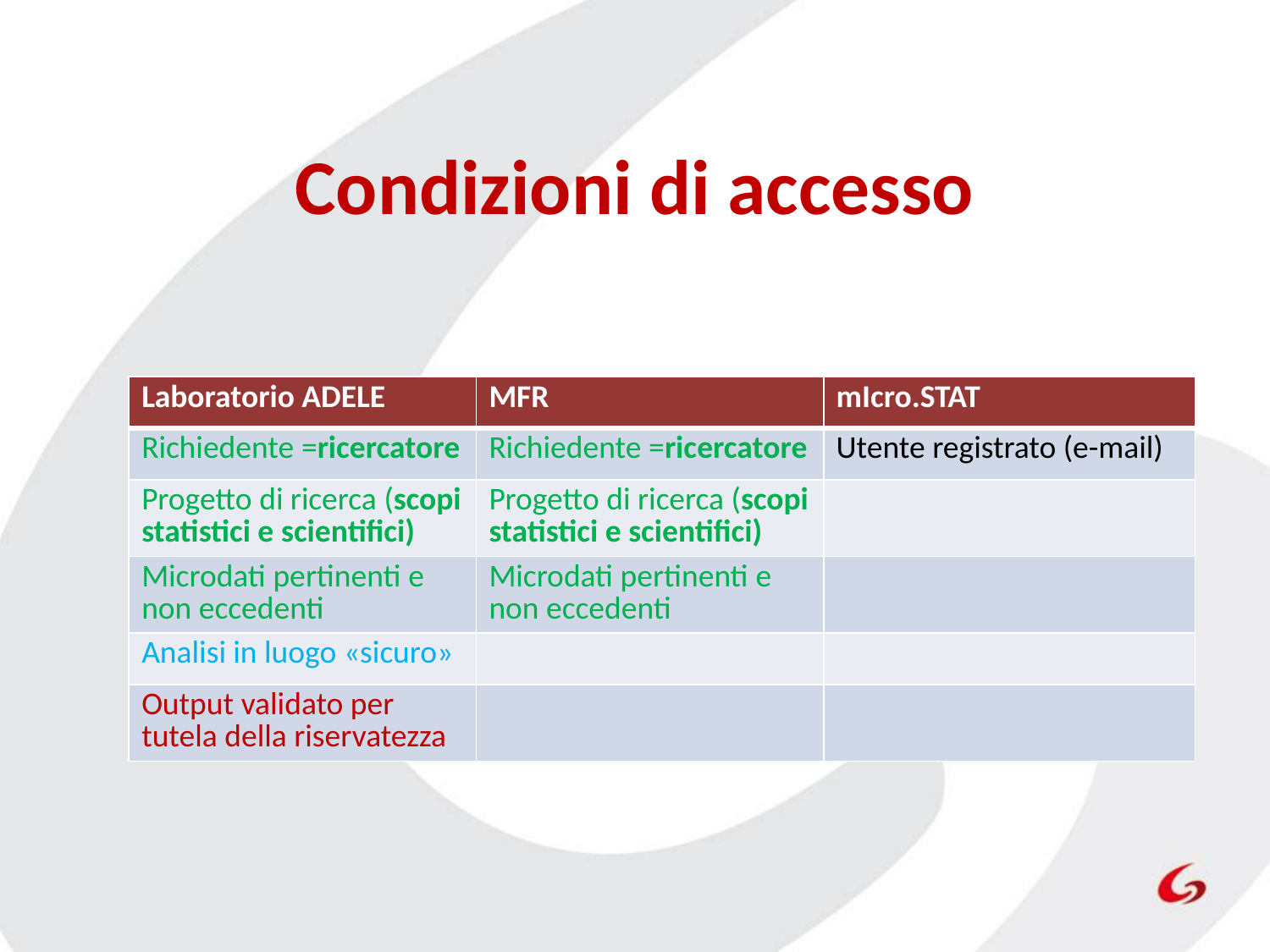

# Condizioni di accesso
| Laboratorio ADELE | MFR | mIcro.STAT |
| --- | --- | --- |
| Richiedente =ricercatore | Richiedente =ricercatore | Utente registrato (e-mail) |
| Progetto di ricerca (scopi statistici e scientifici) | Progetto di ricerca (scopi statistici e scientifici) |  |
| Microdati pertinenti e non eccedenti | Microdati pertinenti e non eccedenti |  |
| Analisi in luogo «sicuro» |  |  |
| Output validato per tutela della riservatezza |  |  |